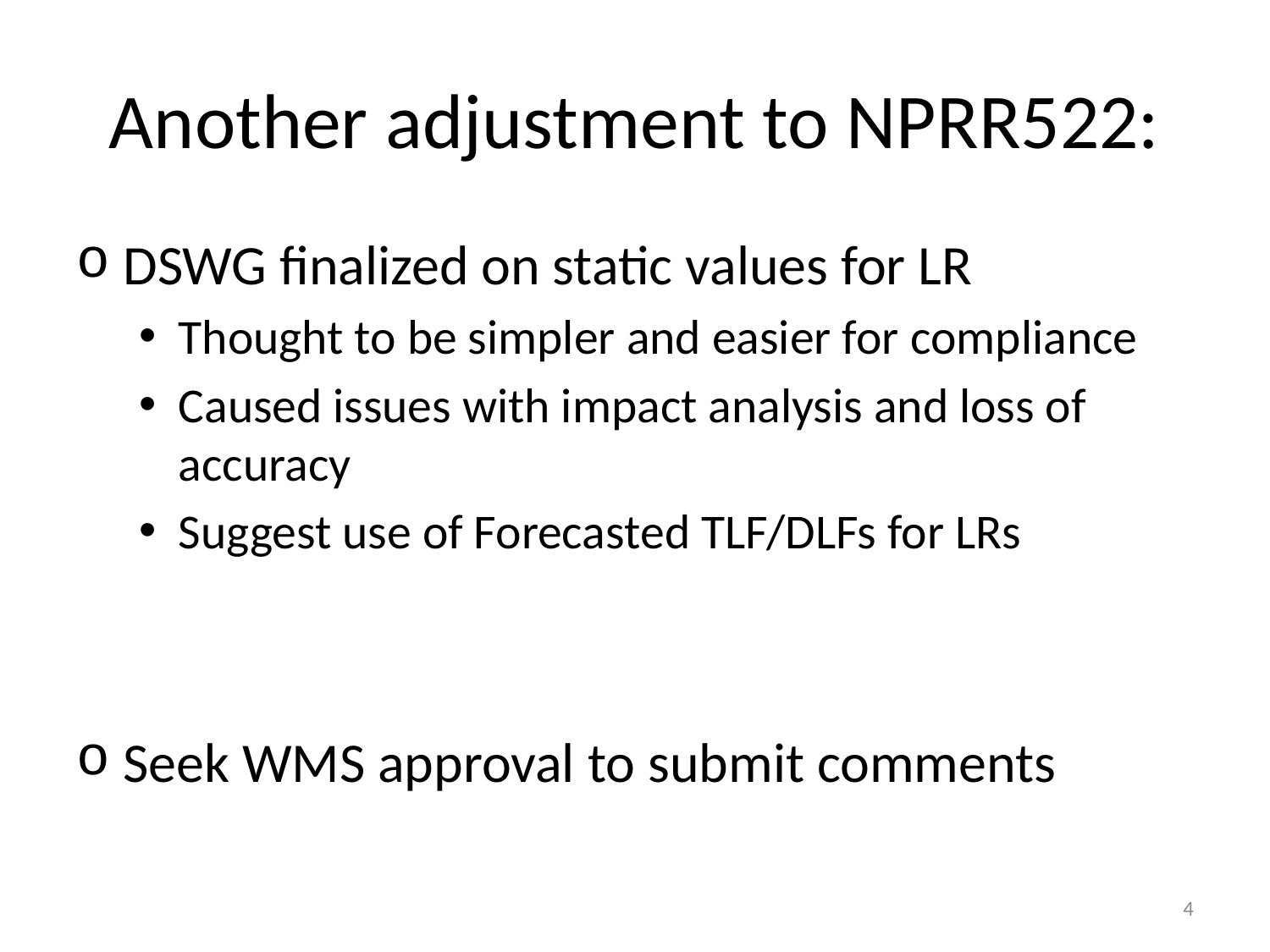

# Another adjustment to NPRR522:
DSWG finalized on static values for LR
Thought to be simpler and easier for compliance
Caused issues with impact analysis and loss of accuracy
Suggest use of Forecasted TLF/DLFs for LRs

Seek WMS approval to submit comments
4